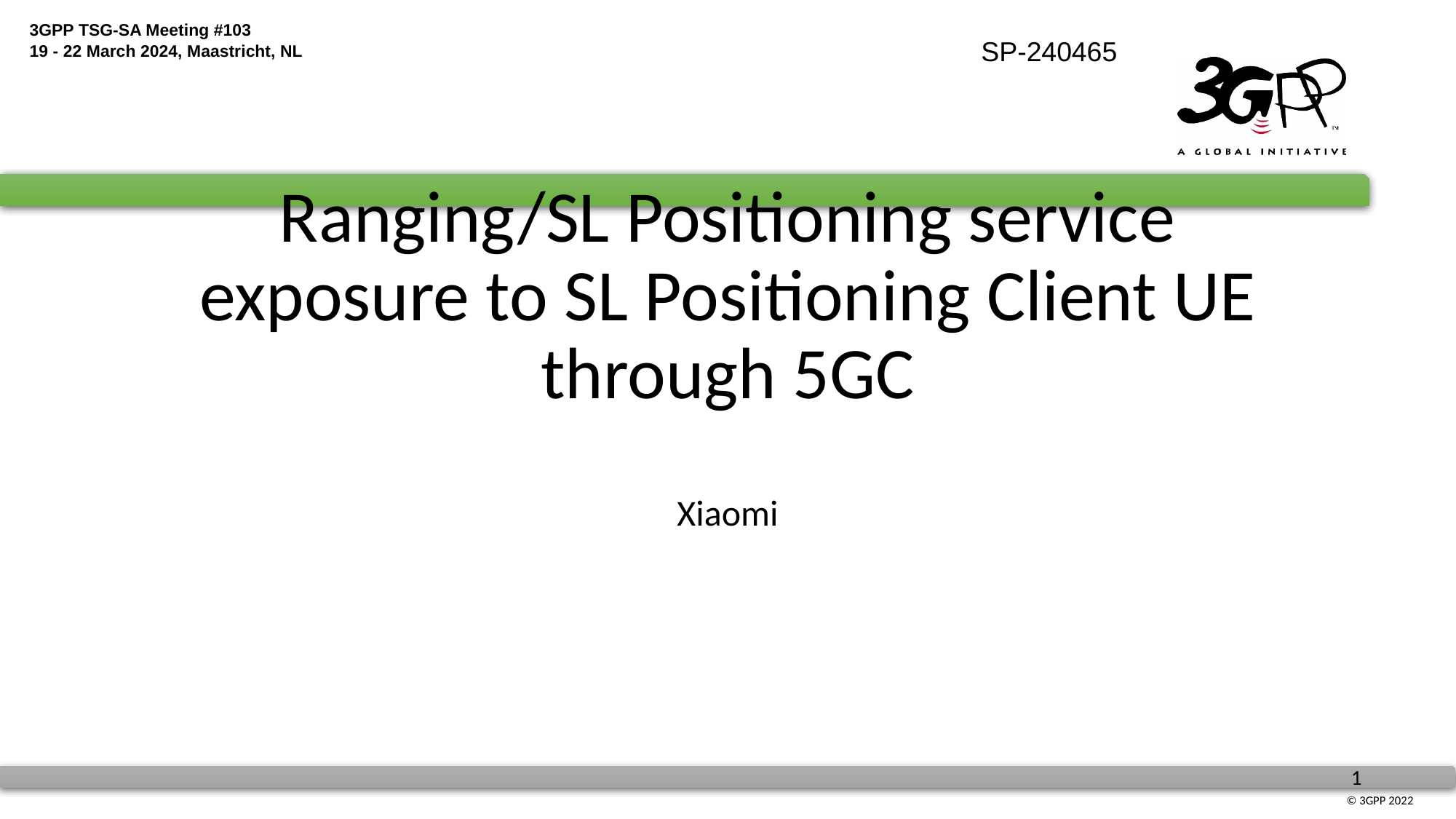

SP-240465
# Ranging/SL Positioning service exposure to SL Positioning Client UE through 5GC

Xiaomi